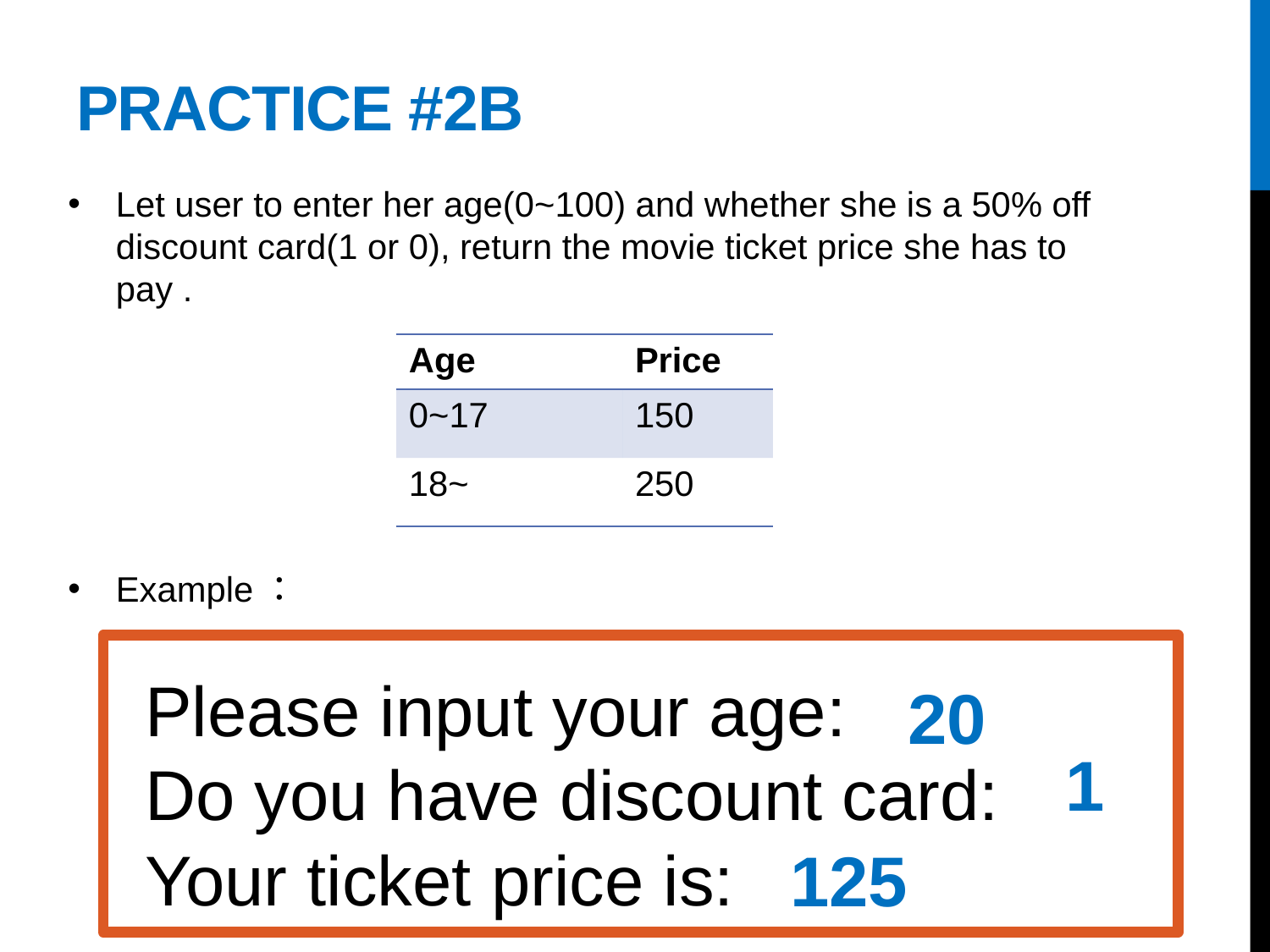

# Practice #2B
Let user to enter her age(0~100) and whether she is a 50% off discount card(1 or 0), return the movie ticket price she has to pay .

Example：

| Age | Price |
| --- | --- |
| 0~17 | 150 |
| 18~ | 250 |

Please input your age:
Do you have discount card:
Your ticket price is:
20
1
125